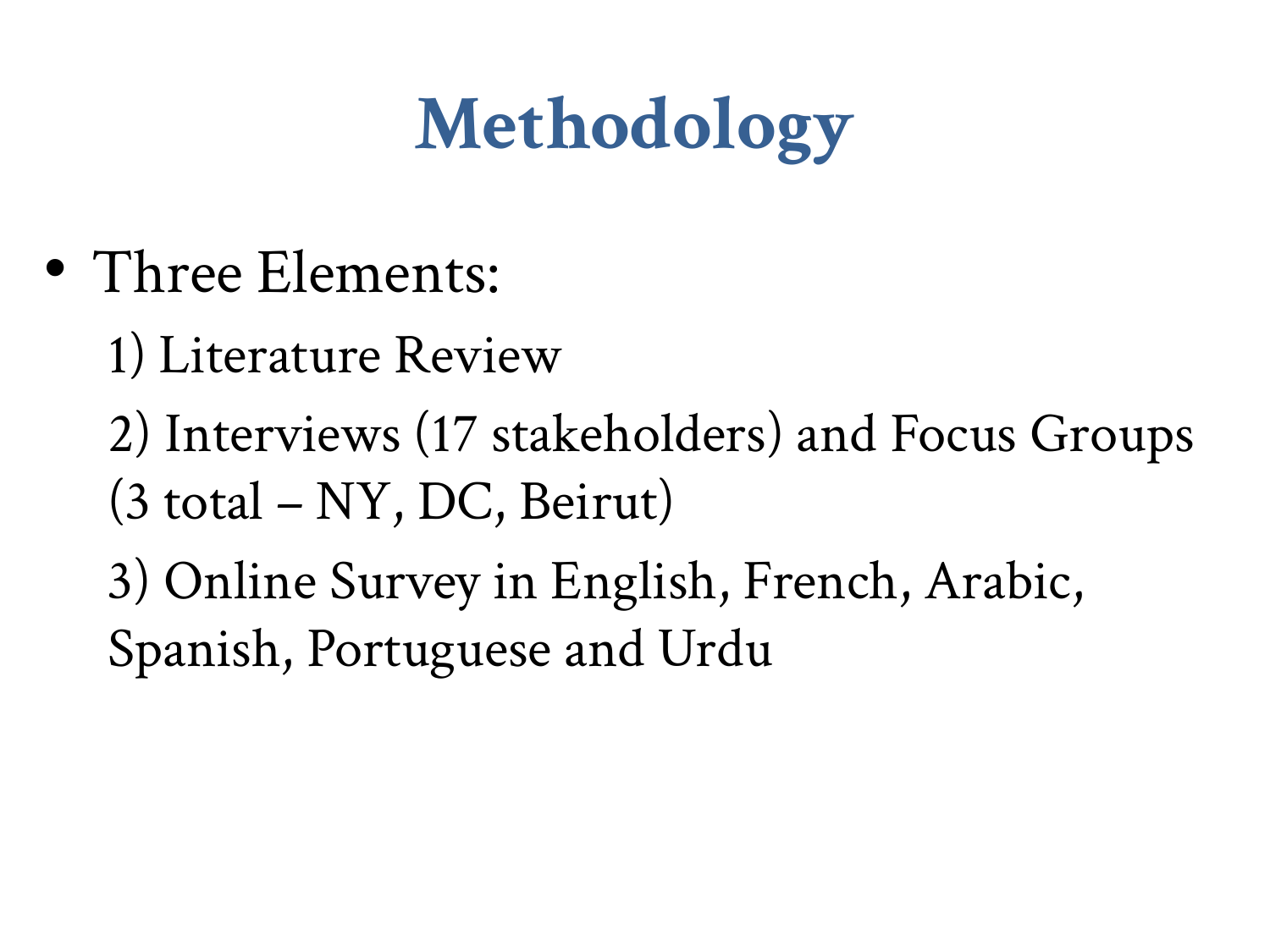

# Methodology
Three Elements:
1) Literature Review
2) Interviews (17 stakeholders) and Focus Groups (3 total – NY, DC, Beirut)
3) Online Survey in English, French, Arabic, Spanish, Portuguese and Urdu